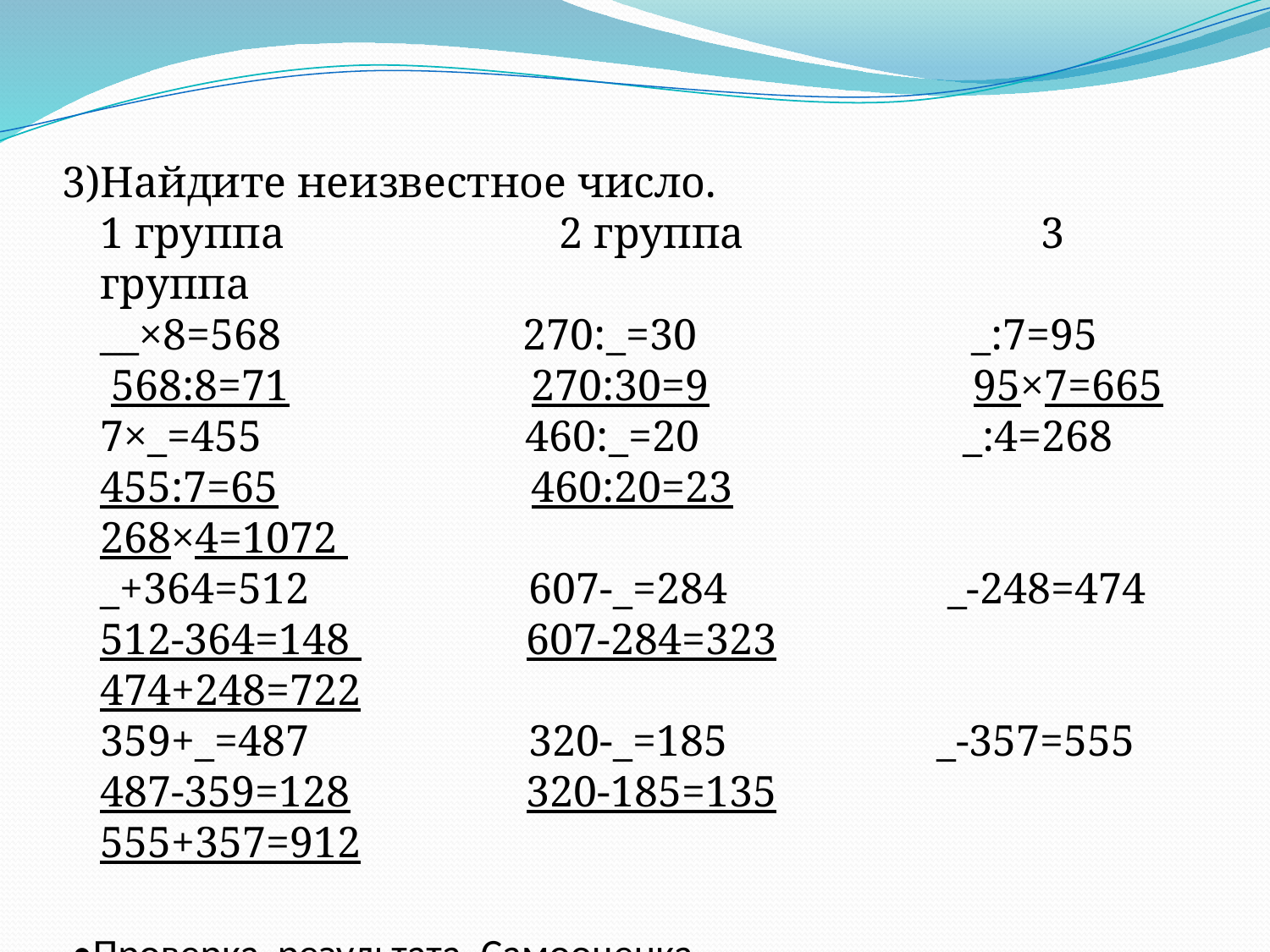

3)Найдите неизвестное число.
1 группа                         2 группа                           3 группа
__×8=568                      270:_=30                         _:7=95
 568:8=71                      270:30=9                        95×7=665
7×_=455                        460:_=20                        _:4=268
455:7=65                       460:20=23                    268×4=1072
_+364=512                    607-_=284                    _-248=474
512-364=148                607-284=323               474+248=722
359+_=487                    320-_=185                   _-357=555
487-359=128                320-185=135               555+357=912
 •Проверка  результата. Самооценка